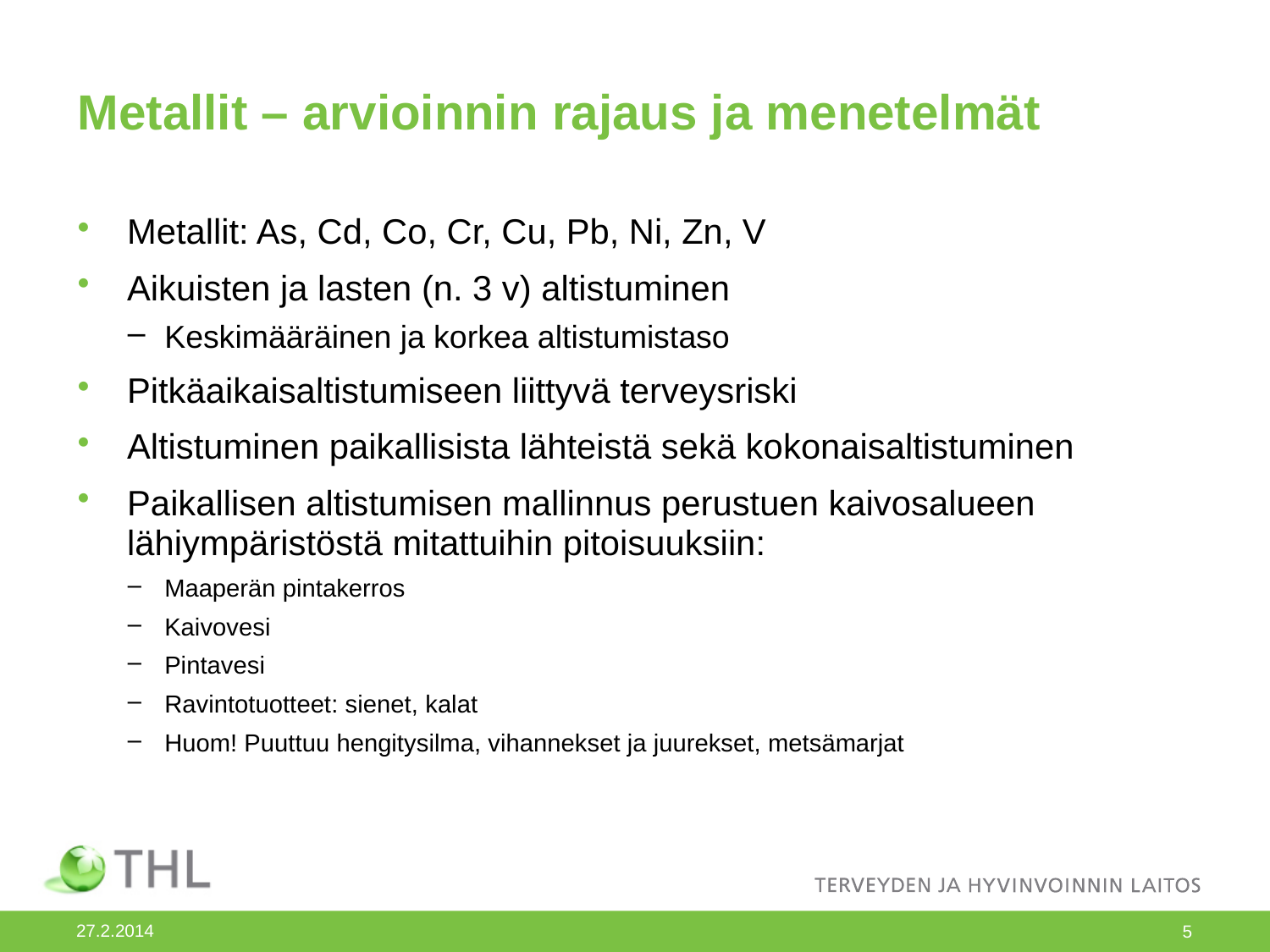

# Metallit – arvioinnin rajaus ja menetelmät
Metallit: As, Cd, Co, Cr, Cu, Pb, Ni, Zn, V
Aikuisten ja lasten (n. 3 v) altistuminen
Keskimääräinen ja korkea altistumistaso
Pitkäaikaisaltistumiseen liittyvä terveysriski
Altistuminen paikallisista lähteistä sekä kokonaisaltistuminen
Paikallisen altistumisen mallinnus perustuen kaivosalueen lähiympäristöstä mitattuihin pitoisuuksiin:
Maaperän pintakerros
Kaivovesi
Pintavesi
Ravintotuotteet: sienet, kalat
Huom! Puuttuu hengitysilma, vihannekset ja juurekset, metsämarjat

27.2.2014
5